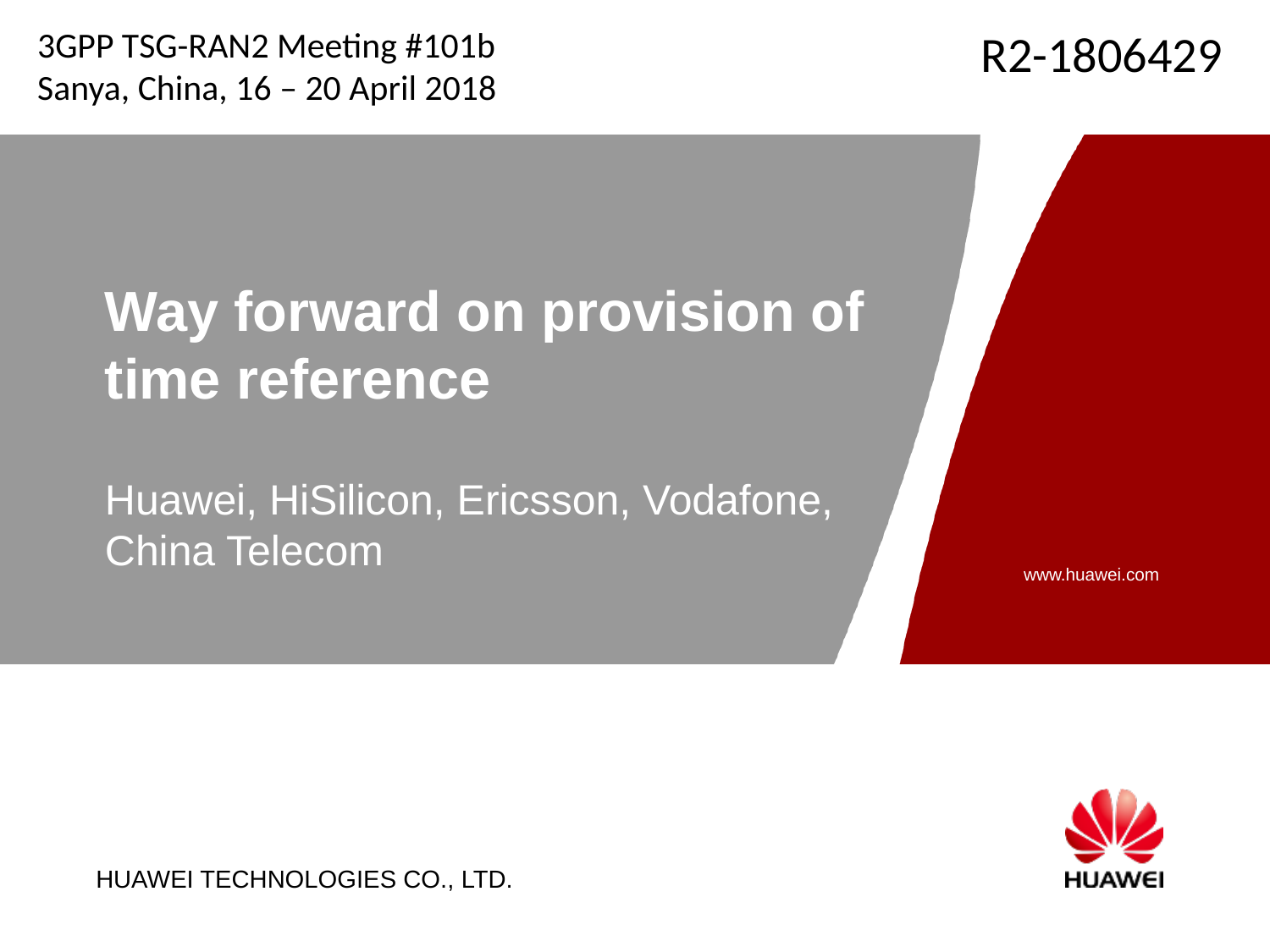

3GPP TSG-RAN2 Meeting #101b
Sanya, China, 16 – 20 April 2018
R2-1806429
# Way forward on provision of time reference
Huawei, HiSilicon, Ericsson, Vodafone, China Telecom